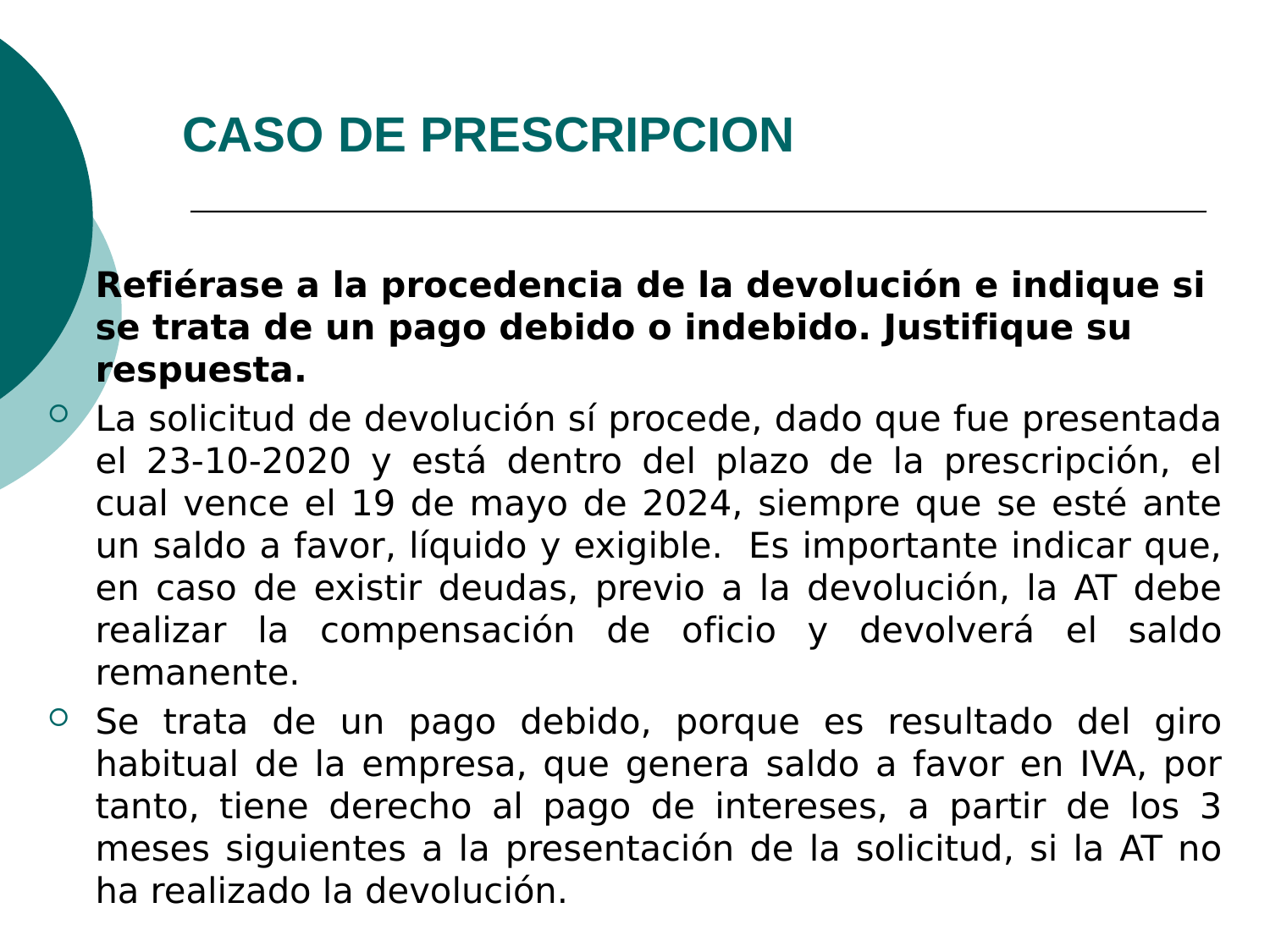

CASO DE PRESCRIPCION

Refiérase a la procedencia de la devolución e indique si se trata de un pago debido o indebido. Justifique su respuesta.
La solicitud de devolución sí procede, dado que fue presentada el 23-10-2020 y está dentro del plazo de la prescripción, el cual vence el 19 de mayo de 2024, siempre que se esté ante un saldo a favor, líquido y exigible.  Es importante indicar que, en caso de existir deudas, previo a la devolución, la AT debe realizar la compensación de oficio y devolverá el saldo remanente.
Se trata de un pago debido, porque es resultado del giro habitual de la empresa, que genera saldo a favor en IVA, por tanto, tiene derecho al pago de intereses, a partir de los 3 meses siguientes a la presentación de la solicitud, si la AT no ha realizado la devolución.